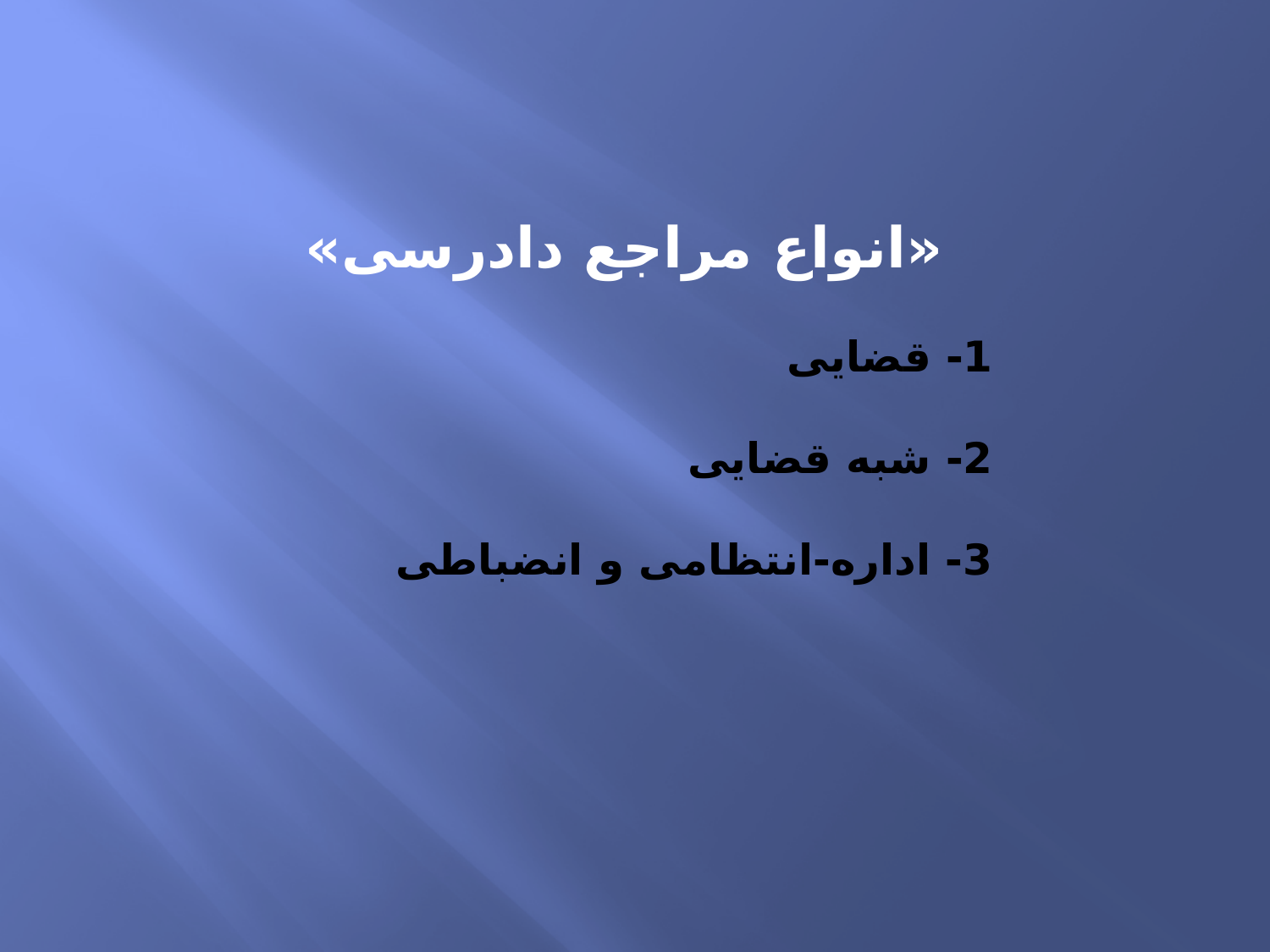

«انواع مراجع دادرسی»
1- قضایی
2- شبه قضایی
3- اداره-انتظامی و انضباطی